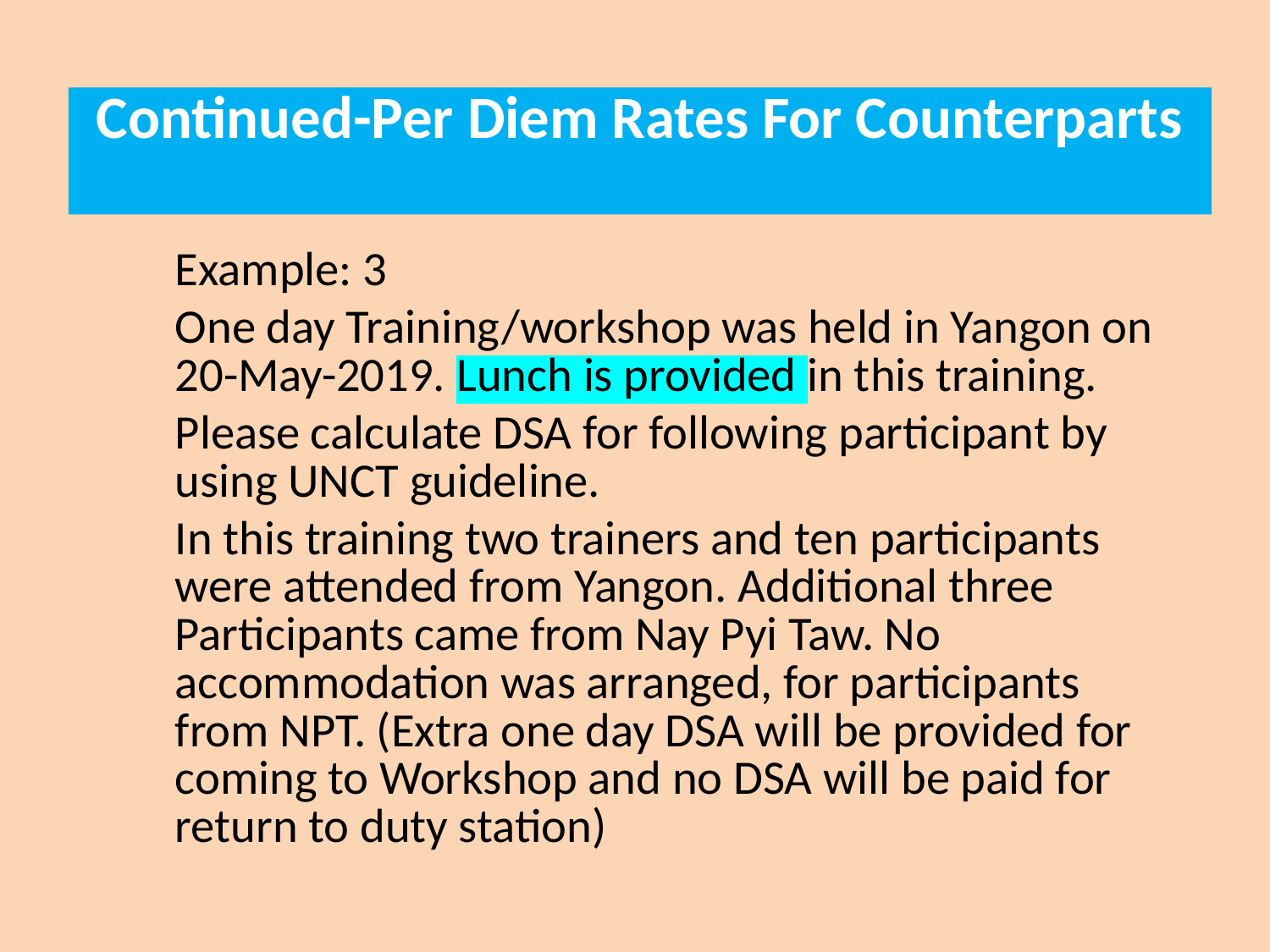

Continued-Per Diem Rates For Counterparts
Example: 3
One day Training/workshop was held in Yangon on 20-May-2019. Lunch is provided in this training.
Please calculate DSA for following participant by using UNCT guideline.
In this training two trainers and ten participants were attended from Yangon. Additional three Participants came from Nay Pyi Taw. No accommodation was arranged, for participants from NPT. (Extra one day DSA will be provided for coming to Workshop and no DSA will be paid for return to duty station)